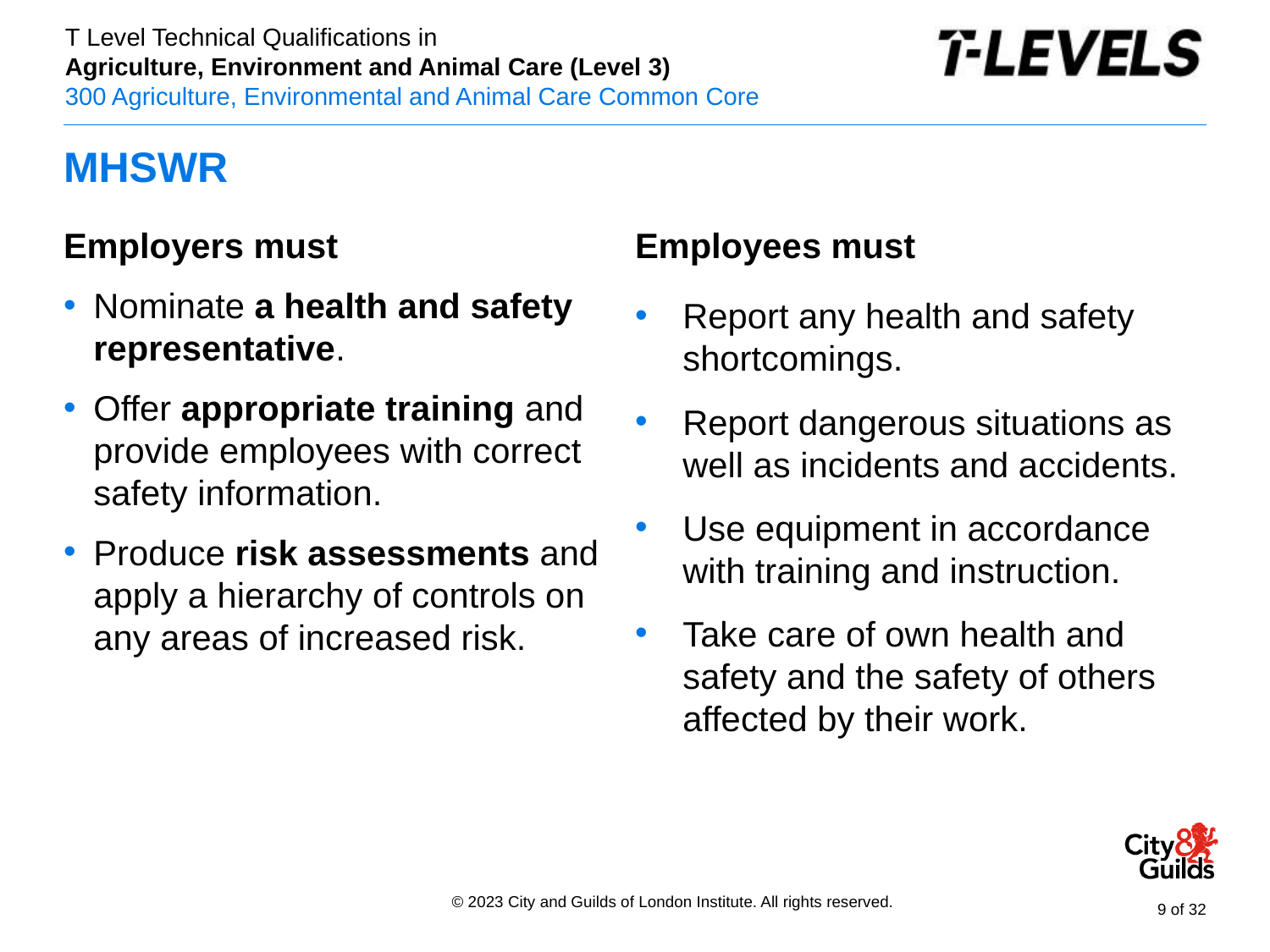

# MHSWR
Employers must
Nominate a health and safety representative.
Offer appropriate training and provide employees with correct safety information.
Produce risk assessments and apply a hierarchy of controls on any areas of increased risk.

Employees must
Report any health and safety shortcomings.
Report dangerous situations as well as incidents and accidents.
Use equipment in accordance with training and instruction.
Take care of own health and safety and the safety of others affected by their work.